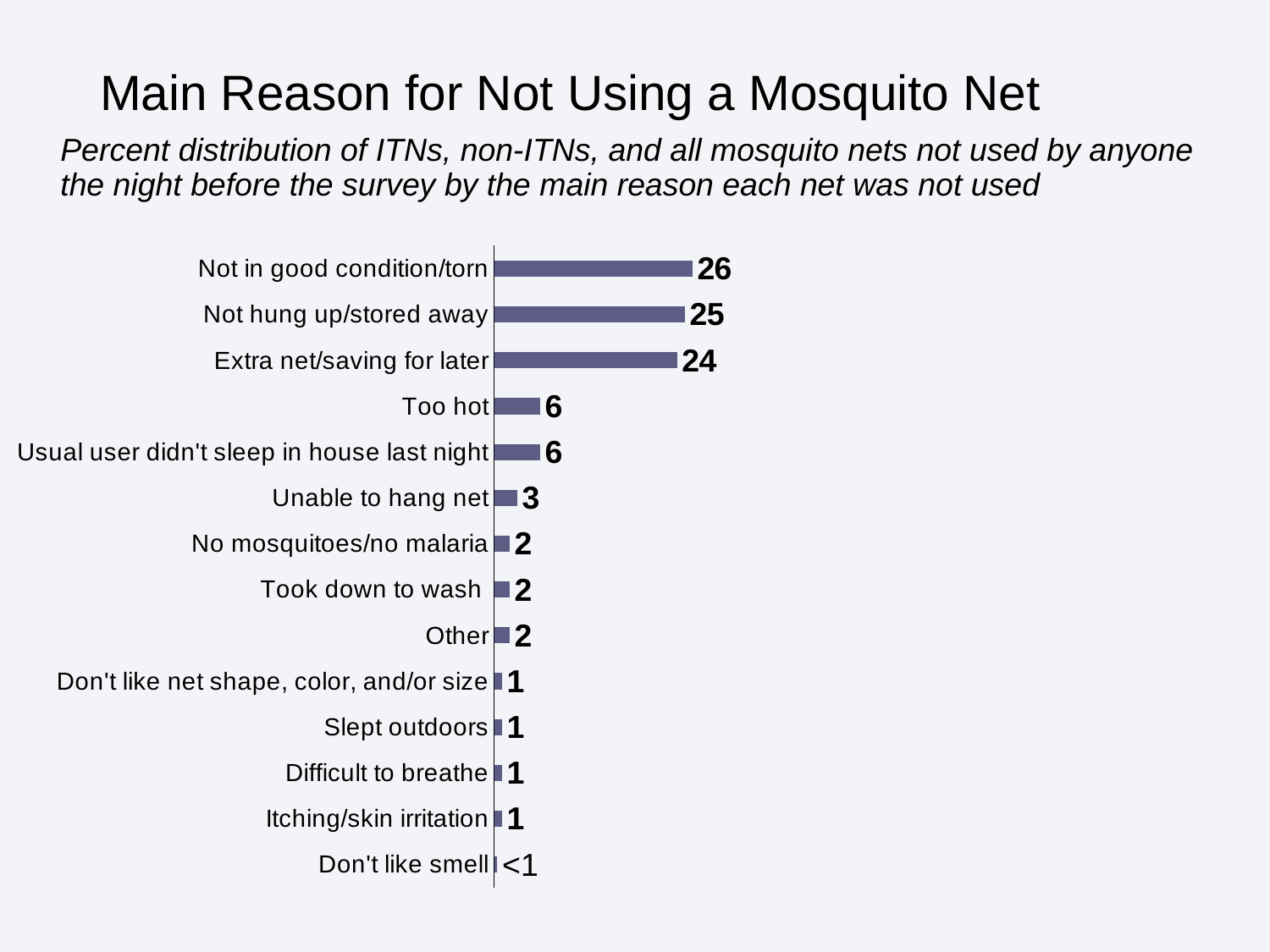

# Main Reason for Not Using a Mosquito Net
Percent distribution of ITNs, non-ITNs, and all mosquito nets not used by anyone the night before the survey by the main reason each net was not used

### Chart

| Category | Column3 |
|---|---|
| Don't like smell | 0.4 |
| Itching/skin irritation | 1.0 |
| Difficult to breathe | 1.0 |
| Slept outdoors | 1.0 |
| Don't like net shape, color, and/or size | 1.0 |
| Other | 2.0 |
| Took down to wash  | 2.0 |
| No mosquitoes/no malaria | 2.0 |
| Unable to hang net | 3.0 |
| Usual user didn't sleep in house last night | 6.0 |
| Too hot | 6.0 |
| Extra net/saving for later | 24.0 |
| Not hung up/stored away | 25.0 |
| Not in good condition/torn | 26.0 |